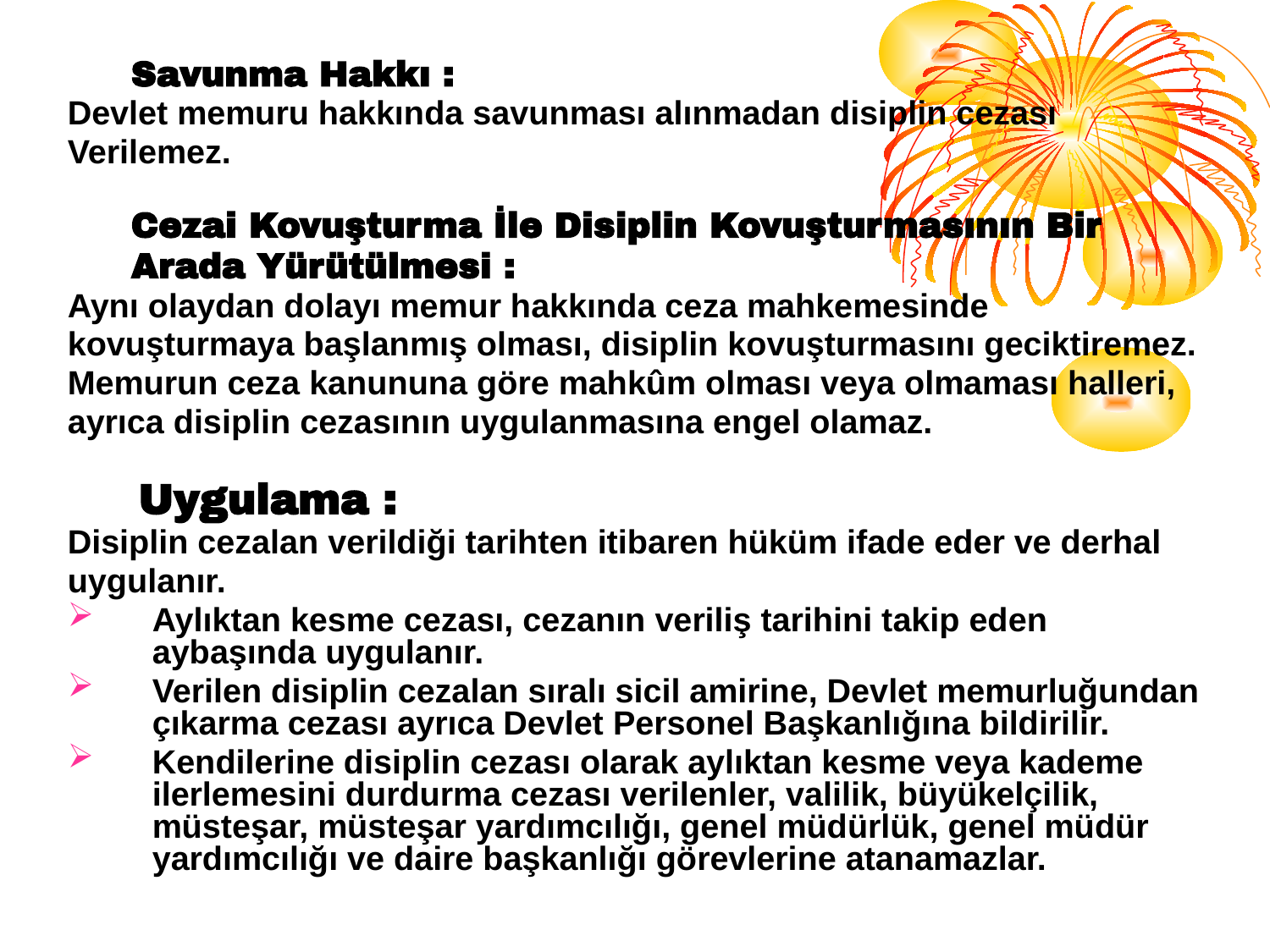

Savunma Hakkı :
Devlet memuru hakkında savunması alınmadan disiplin cezası
Verilemez.

Cezai Kovuşturma İle Disiplin Kovuşturmasının Bir
Arada Yürütülmesi :
Aynı olaydan dolayı memur hakkında ceza mahkemesinde
kovuşturmaya başlanmış olması, disiplin kovuşturmasını geciktiremez.
Memurun ceza kanununa göre mahkûm olması veya olmaması halleri,
ayrıca disiplin cezasının uygulanmasına engel olamaz.

     Uygulama :
Disiplin cezalan verildiği tarihten itibaren hüküm ifade eder ve derhal
uygulanır.
Aylıktan kesme cezası, cezanın veriliş tarihini takip eden aybaşında uygulanır.
Verilen disiplin cezalan sıralı sicil amirine, Devlet memurluğundan çıkarma cezası ayrıca Devlet Personel Başkanlığına bildirilir.
Kendilerine disiplin cezası olarak aylıktan kesme veya kademe ilerlemesini durdurma cezası verilenler, valilik, büyükelçilik, müsteşar, müsteşar yardımcılığı, genel müdürlük, genel müdür yardımcılığı ve daire başkanlığı görevlerine atanamazlar.
|  |
| --- |